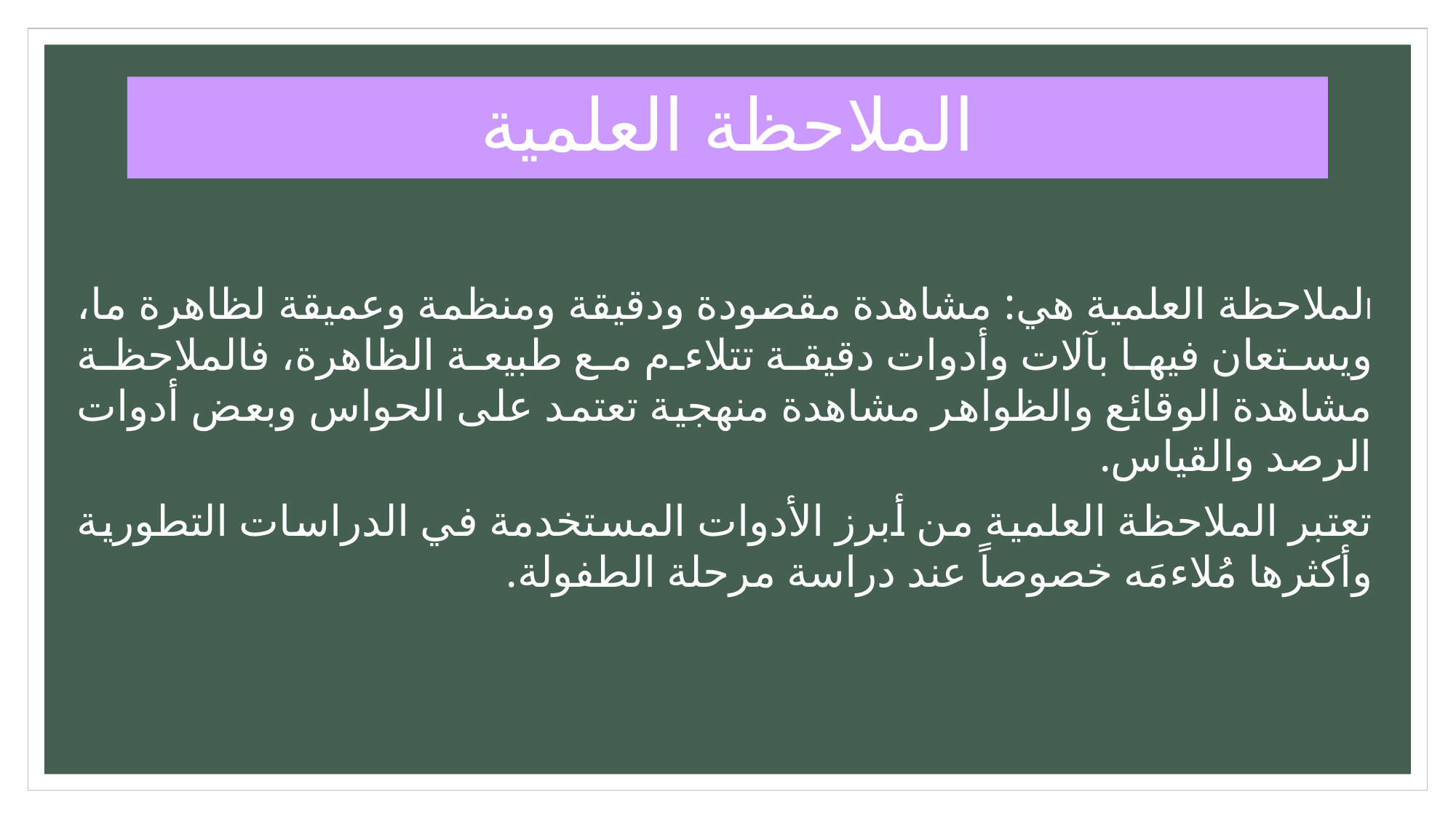

# الملاحظة العلمية

الملاحظة العلمية هي: مشاهدة مقصودة ودقيقة ومنظمة وعميقة لظاهرة ما، ويستعان فيها بآلات وأدوات دقيقة تتلاءم مع طبيعة الظاهرة، فالملاحظة مشاهدة الوقائع والظواهر مشاهدة منهجية تعتمد على الحواس وبعض أدوات الرصد والقياس.
تعتبر الملاحظة العلمية من أبرز الأدوات المستخدمة في الدراسات التطورية وأكثرها مُلاءمَه خصوصاً عند دراسة مرحلة الطفولة.